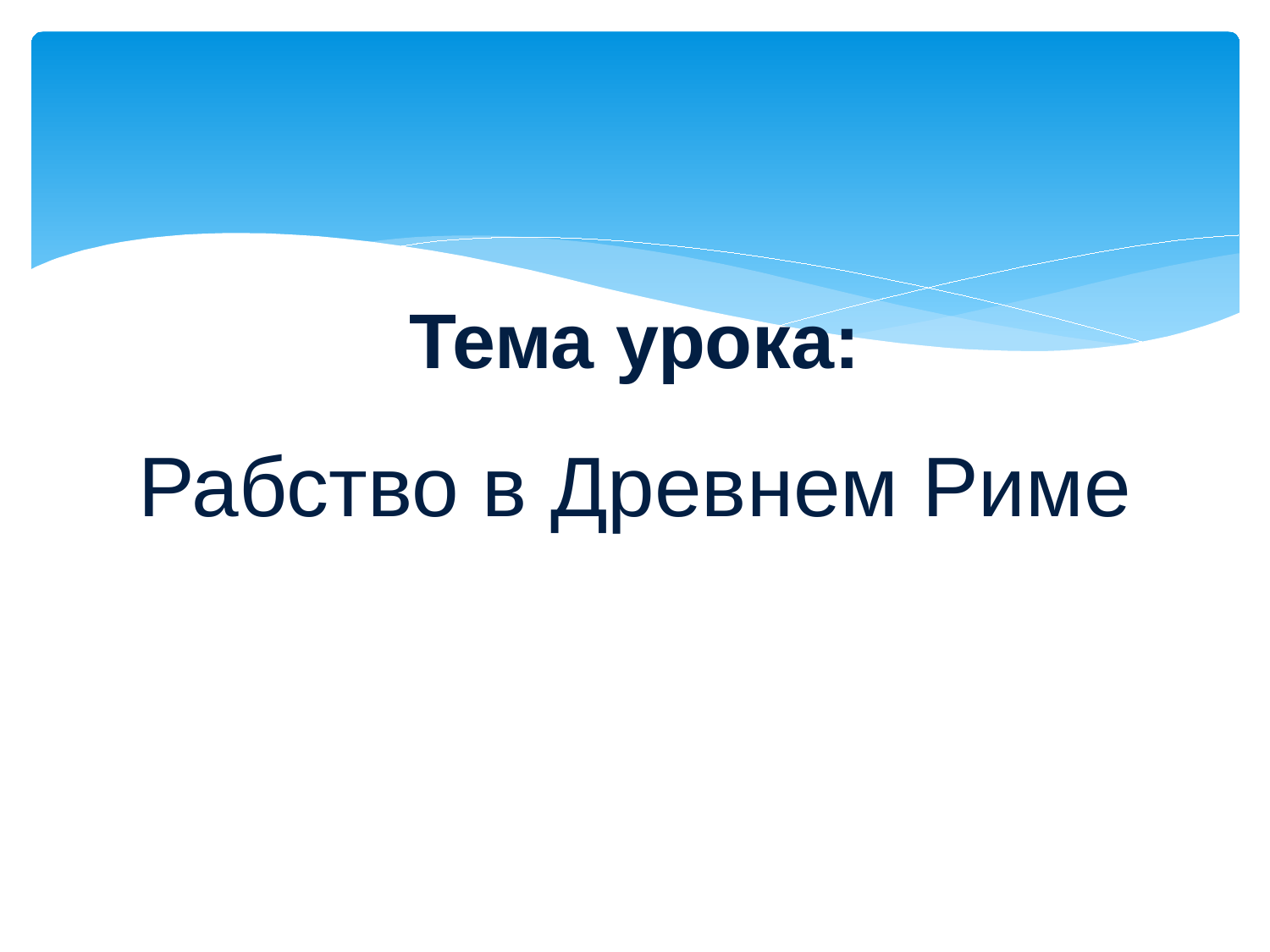

# Тема урока:
Рабство в Древнем Риме